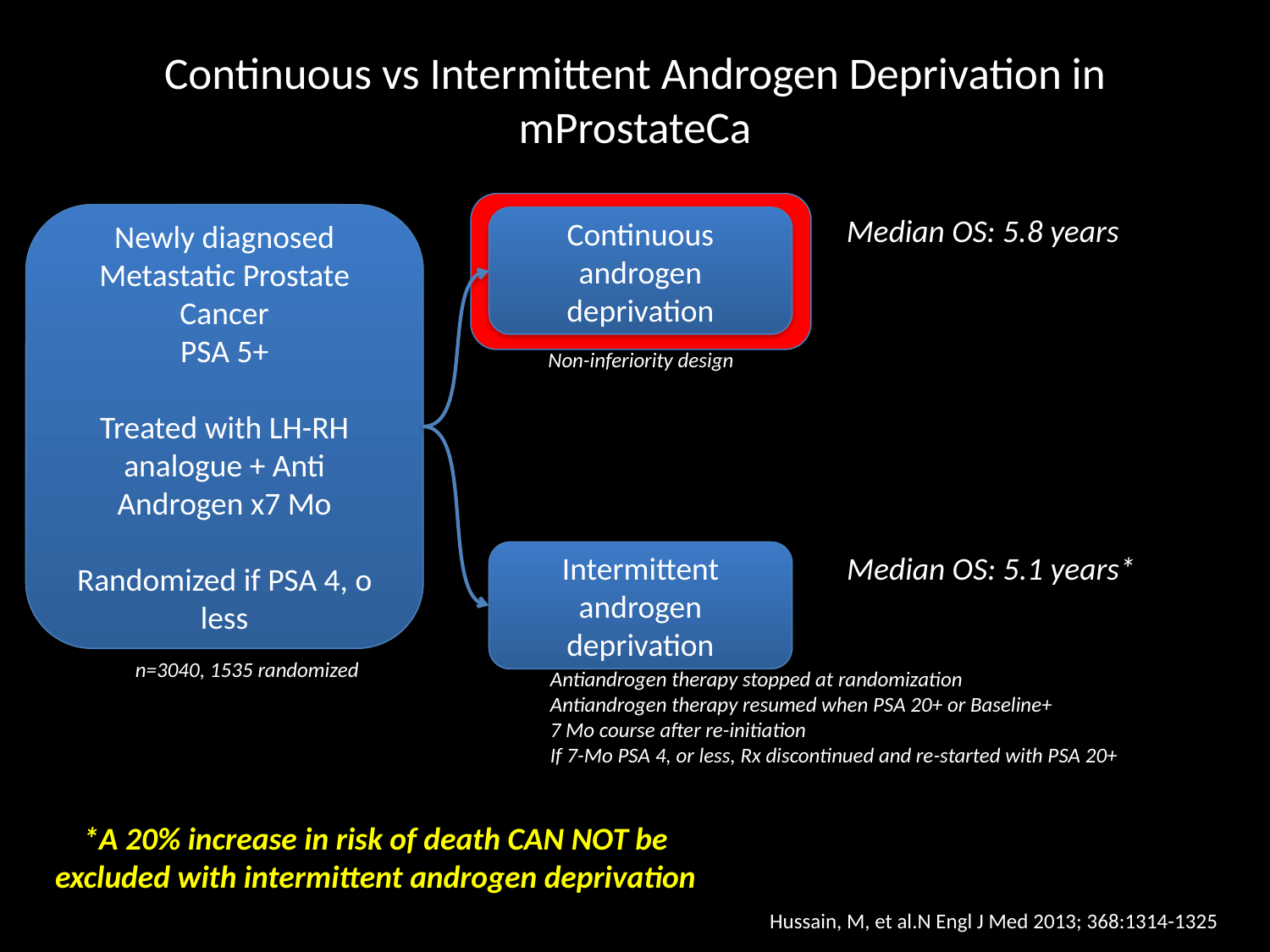

# Continuous vs Intermittent Androgen Deprivation in mProstateCa

Newly diagnosed Metastatic Prostate Cancer
PSA 5+

Treated with LH-RH analogue + Anti Androgen x7 Mo

Randomized if PSA 4, o less
Median OS: 5.8 years
Continuous androgen deprivation
Non-inferiority design
Intermittent androgen deprivation
Median OS: 5.1 years*
n=3040, 1535 randomized
Antiandrogen therapy stopped at randomization
Antiandrogen therapy resumed when PSA 20+ or Baseline+
7 Mo course after re-initiation
If 7-Mo PSA 4, or less, Rx discontinued and re-started with PSA 20+

*A 20% increase in risk of death CAN NOT be excluded with intermittent androgen deprivation
Hussain, M, et al.N Engl J Med 2013; 368:1314-1325